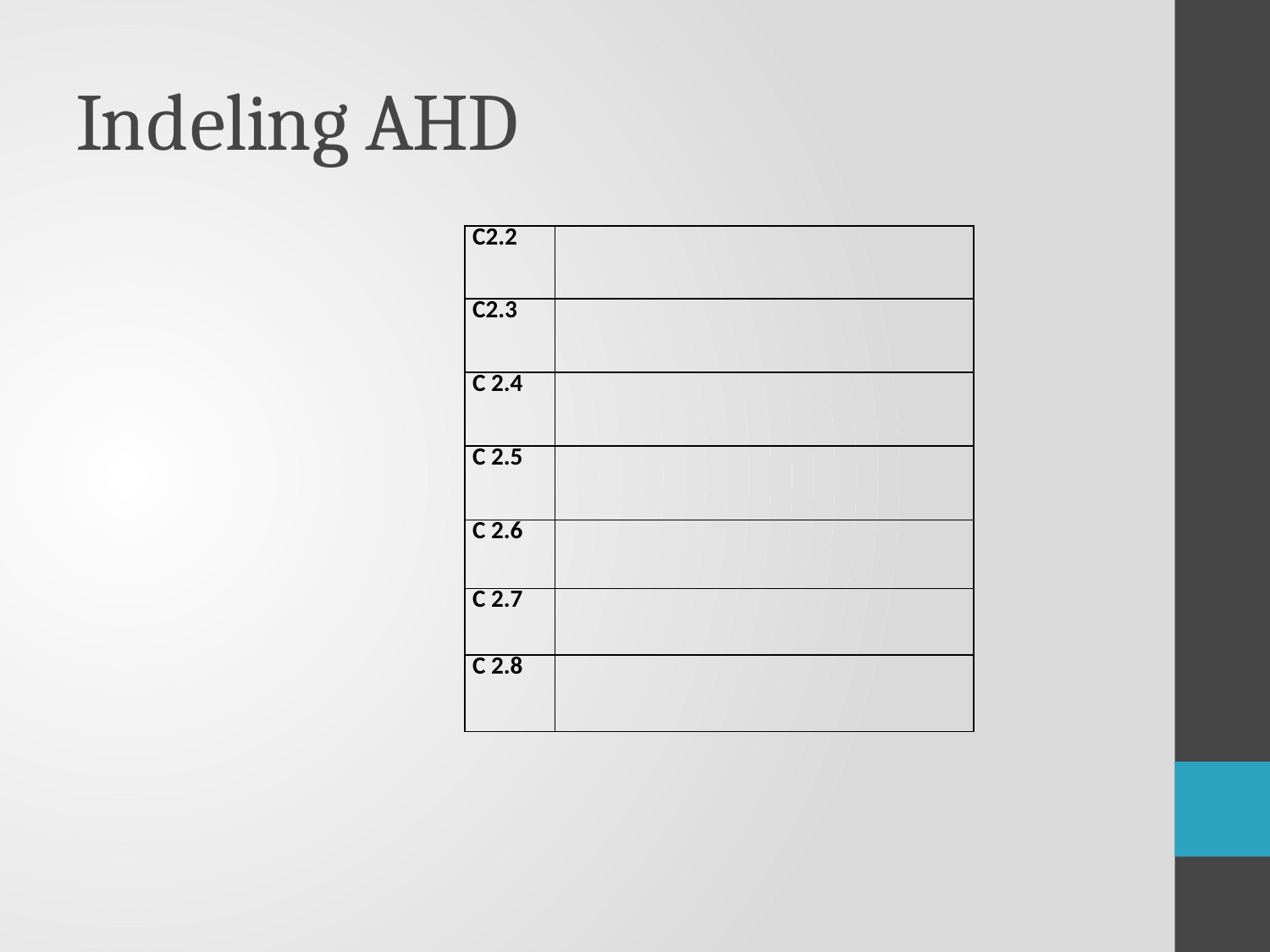

# Indeling AHD
| C2.2 |  |
| --- | --- |
| C2.3 |  |
| C 2.4 |  |
| C 2.5 |  |
| C 2.6 |  |
| C 2.7 |  |
| C 2.8 |  |